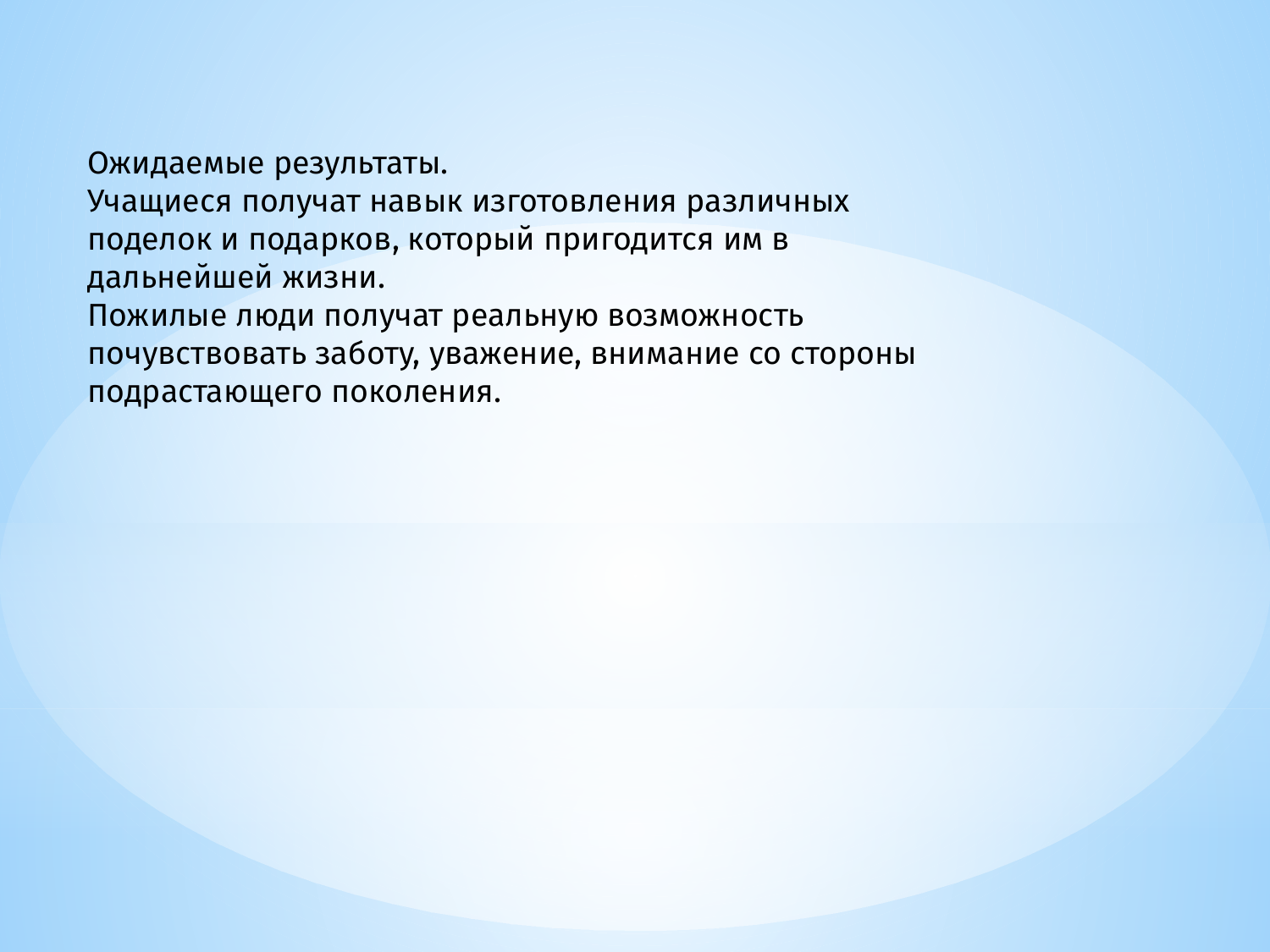

Ожидаемые результаты.
Учащиеся получат навык изготовления различных поделок и подарков, который пригодится им в дальнейшей жизни.
Пожилые люди получат реальную возможность почувствовать заботу, уважение, внимание со стороны подрастающего поколения.
#